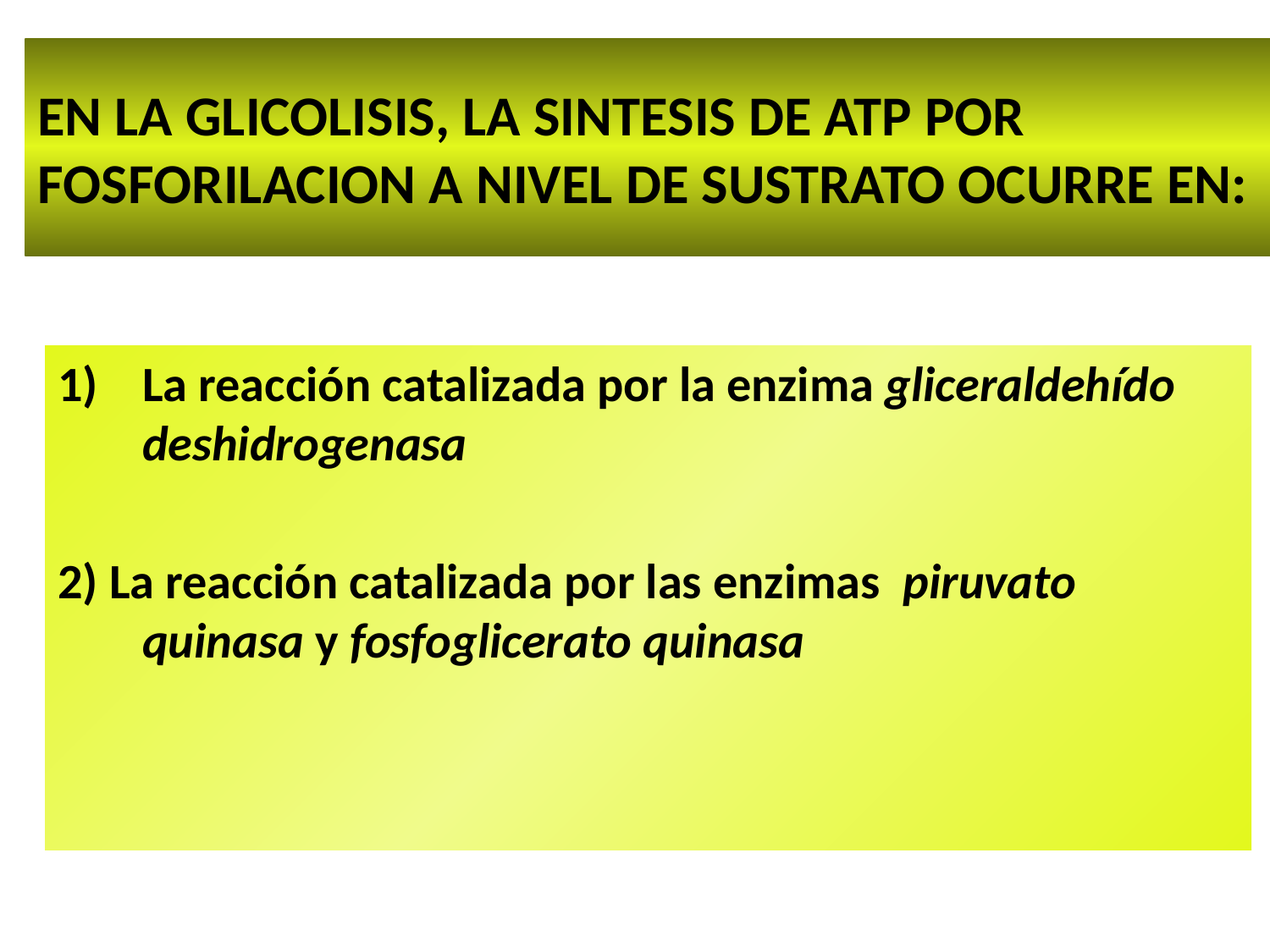

# EN LA GLICOLISIS, LA SINTESIS DE ATP POR FOSFORILACION A NIVEL DE SUSTRATO OCURRE EN:
La reacción catalizada por la enzima gliceraldehído deshidrogenasa

2) La reacción catalizada por las enzimas  piruvato quinasa y fosfoglicerato quinasa